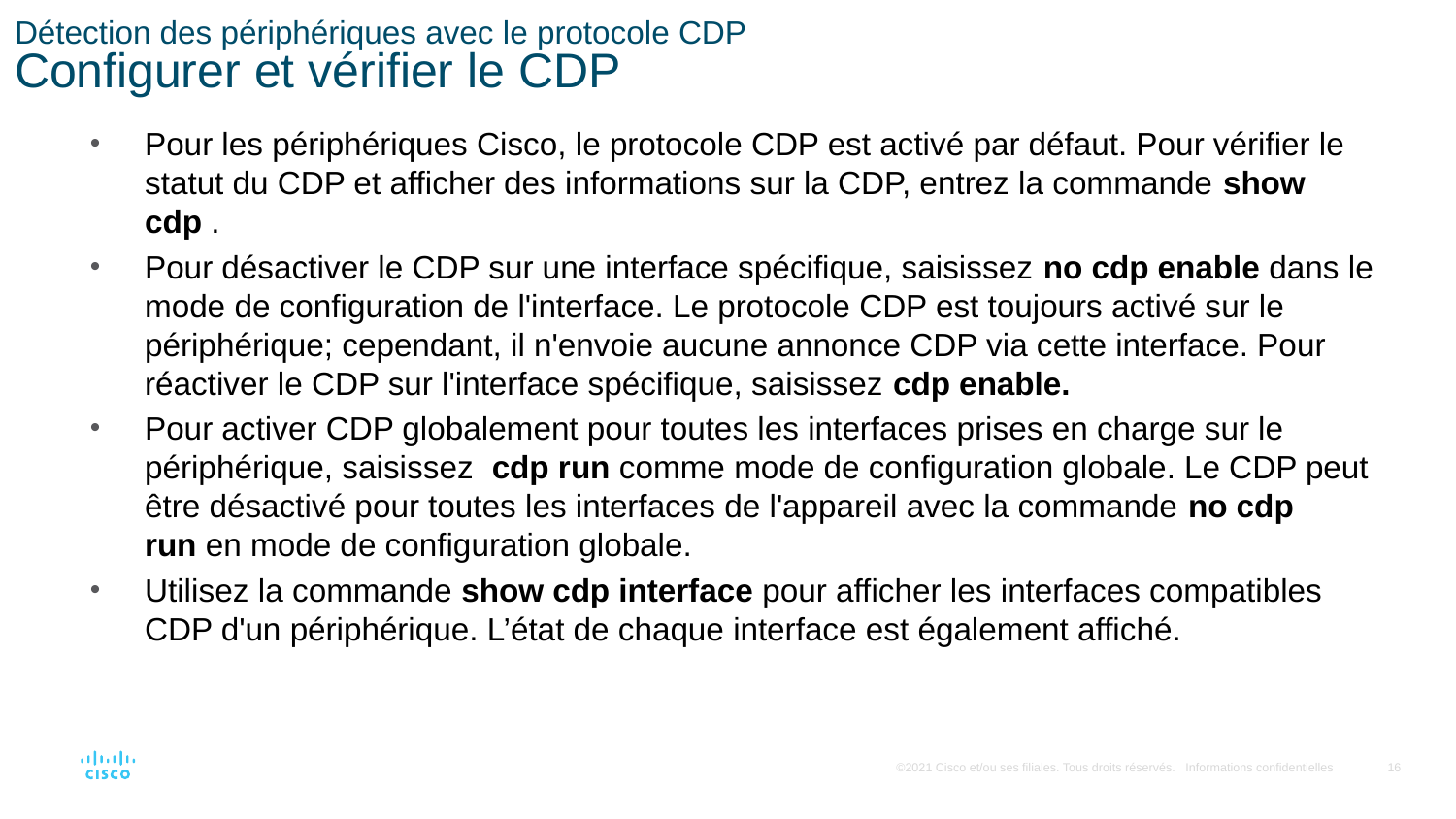

# Détection des périphériques avec le protocole CDP Configurer et vérifier le CDP
Pour les périphériques Cisco, le protocole CDP est activé par défaut. Pour vérifier le statut du CDP et afficher des informations sur la CDP, entrez la commande show cdp .
Pour désactiver le CDP sur une interface spécifique, saisissez no cdp enable dans le mode de configuration de l'interface. Le protocole CDP est toujours activé sur le périphérique; cependant, il n'envoie aucune annonce CDP via cette interface. Pour réactiver le CDP sur l'interface spécifique, saisissez cdp enable.
Pour activer CDP globalement pour toutes les interfaces prises en charge sur le périphérique, saisissez  cdp run comme mode de configuration globale. Le CDP peut être désactivé pour toutes les interfaces de l'appareil avec la commande no cdp run en mode de configuration globale.
Utilisez la commande show cdp interface pour afficher les interfaces compatibles CDP d'un périphérique. L’état de chaque interface est également affiché.